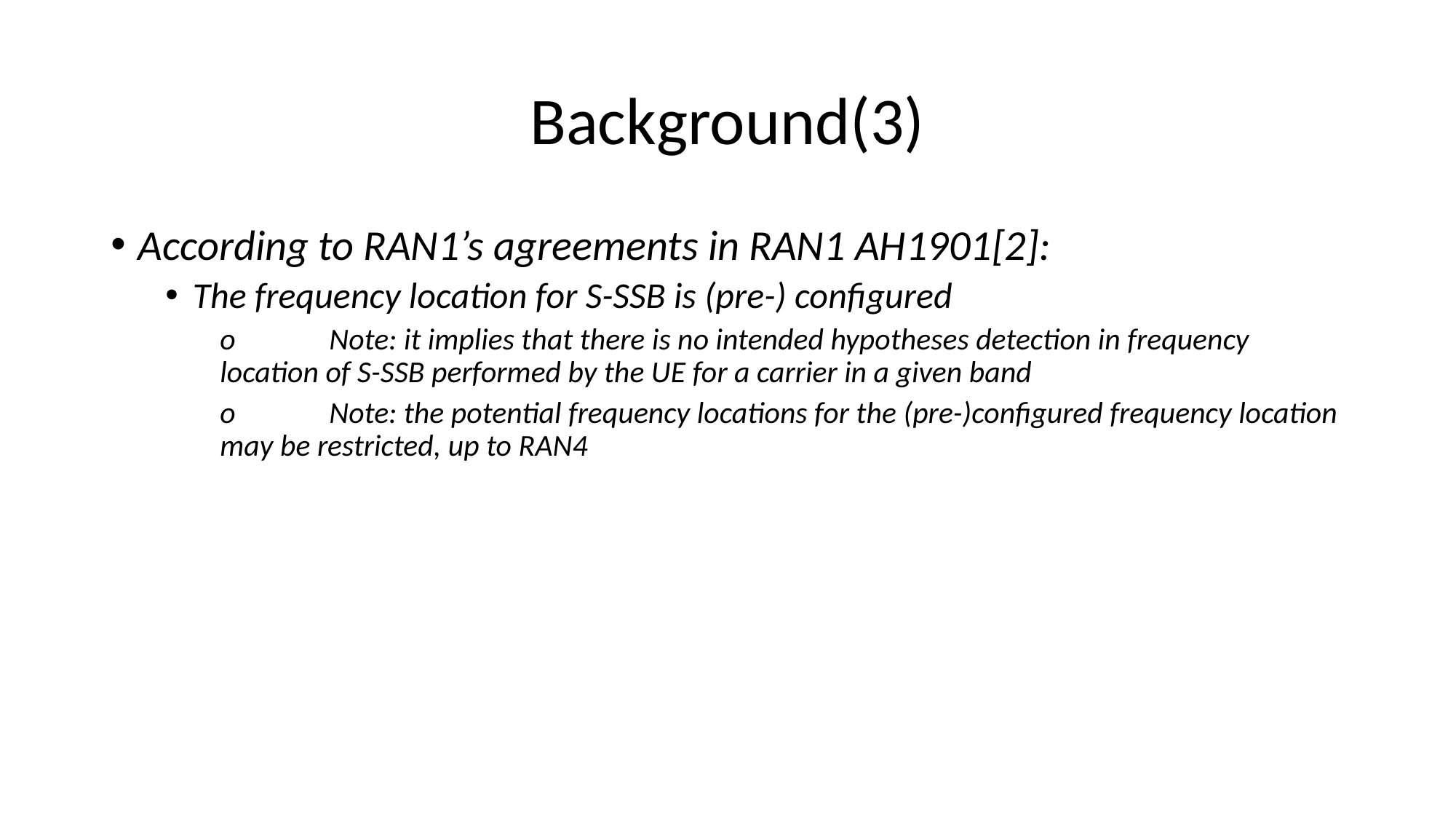

# Background(3)
According to RAN1’s agreements in RAN1 AH1901[2]:
The frequency location for S-SSB is (pre-) configured
o	Note: it implies that there is no intended hypotheses detection in frequency location of S-SSB performed by the UE for a carrier in a given band
o	Note: the potential frequency locations for the (pre-)configured frequency location may be restricted, up to RAN4